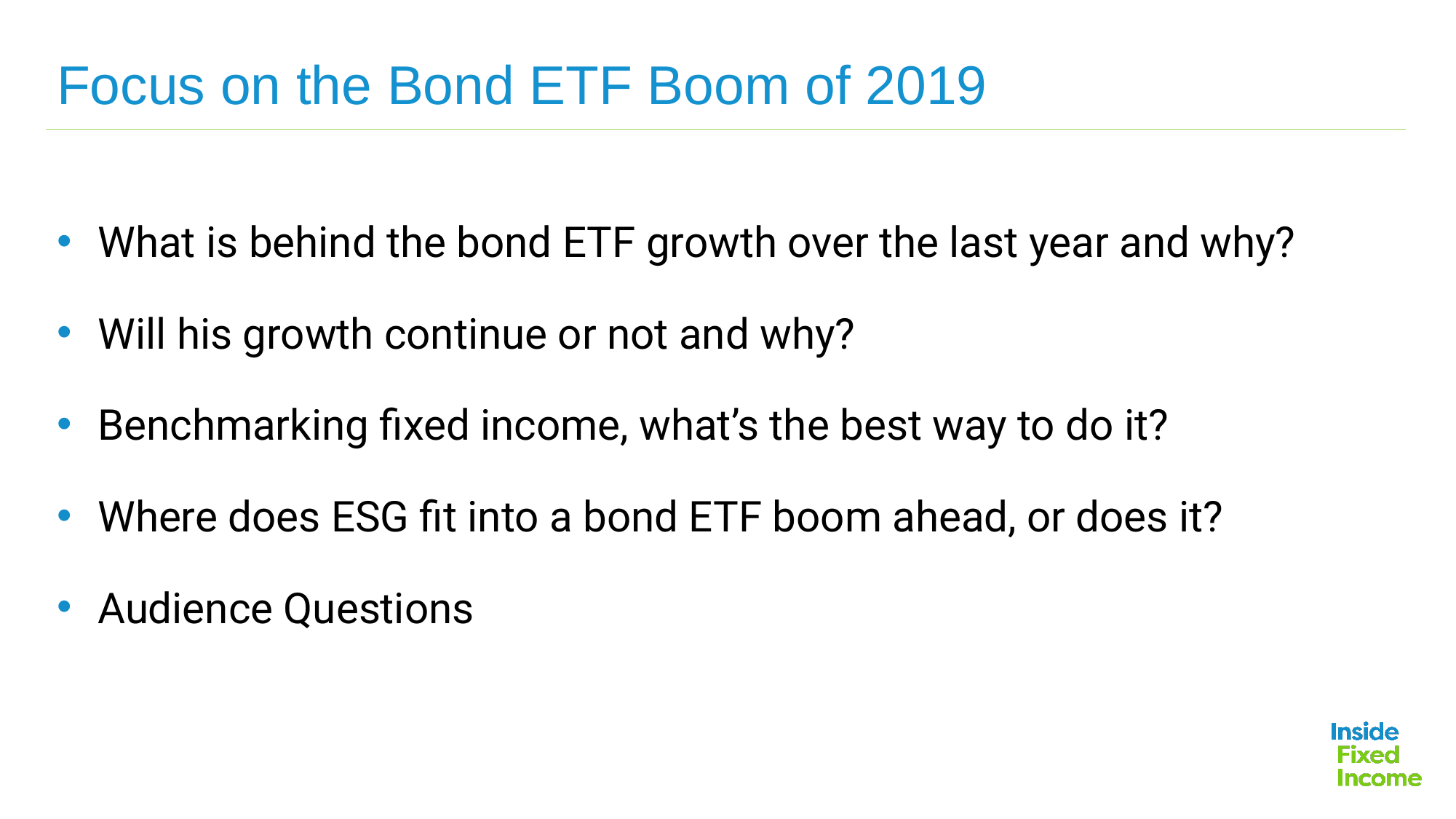

# Focus on the Bond ETF Boom of 2019
What is behind the bond ETF growth over the last year and why?
Will his growth continue or not and why?
Benchmarking fixed income, what’s the best way to do it?
Where does ESG fit into a bond ETF boom ahead, or does it?
Audience Questions